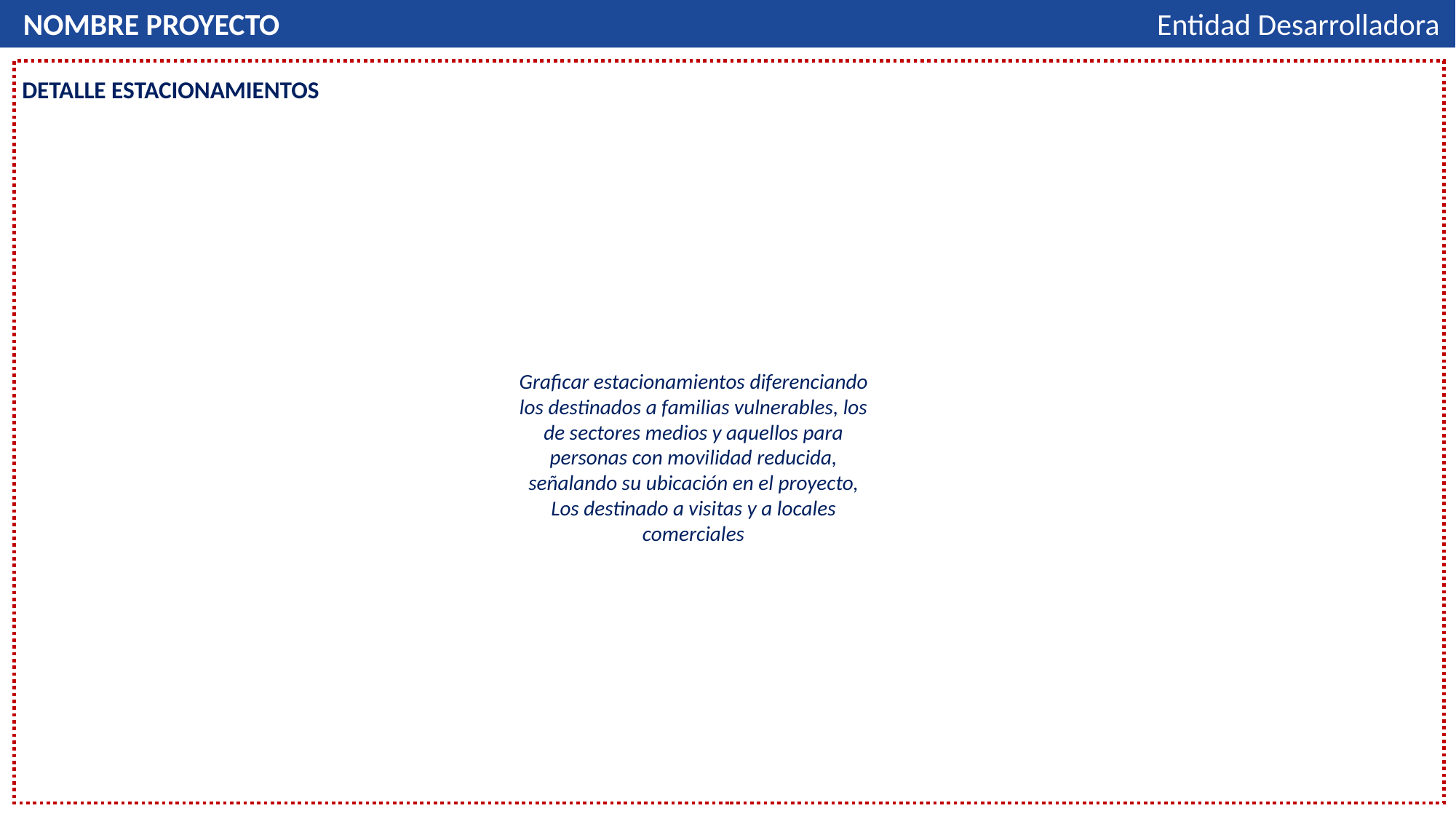

NOMBRE PROYECTO                                                                                                                               Entidad Desarrolladora

DETALLE ESTACIONAMIENTOS

Graficar estacionamientos diferenciando los destinados a familias vulnerables, los de sectores medios y aquellos para personas con movilidad reducida, señalando su ubicación en el proyecto,
Los destinado a visitas y a locales comerciales